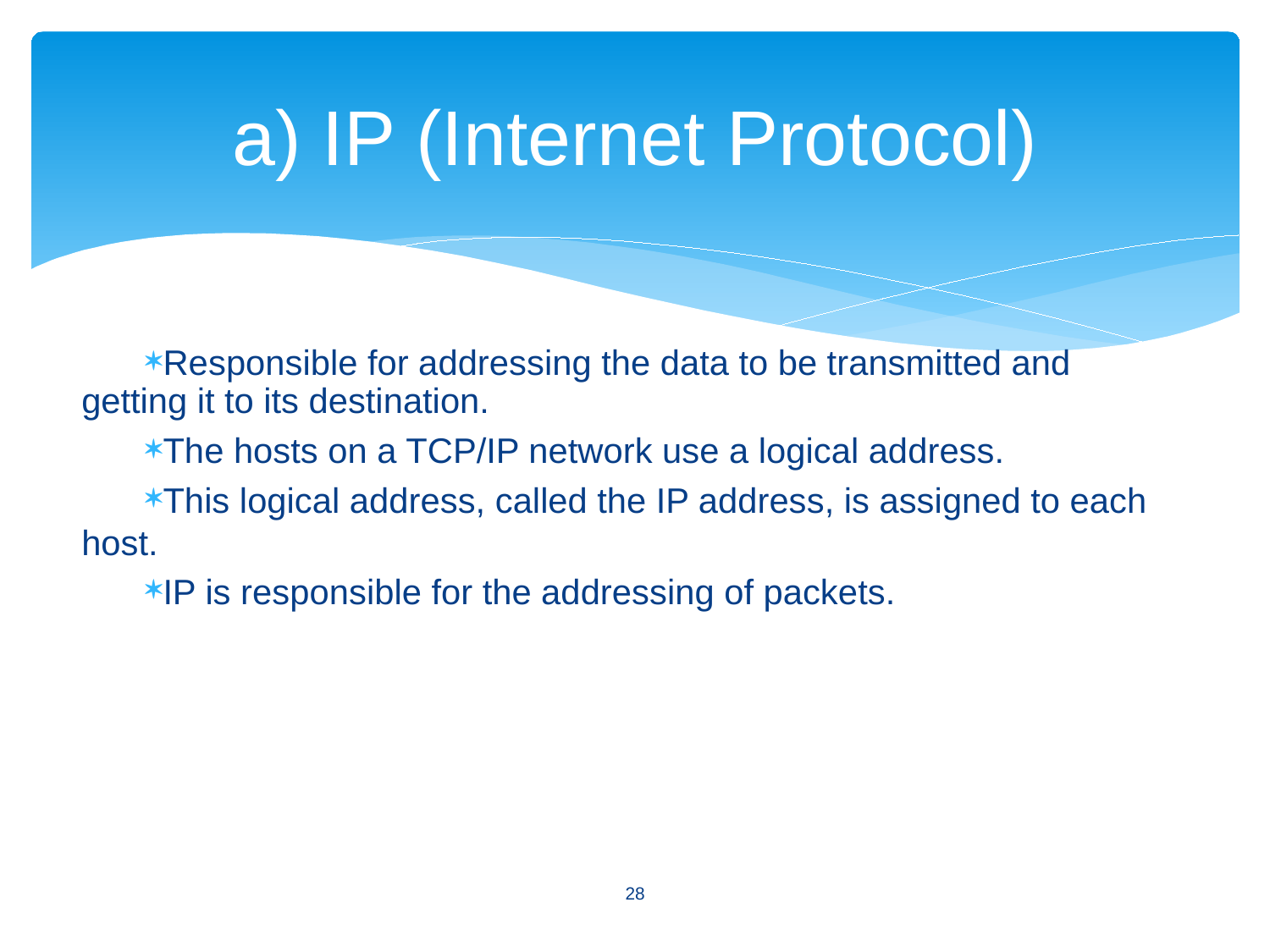

# a) IP (Internet Protocol)
Responsible for addressing the data to be transmitted and getting it to its destination.
The hosts on a TCP/IP network use a logical address.
This logical address, called the IP address, is assigned to each host.
IP is responsible for the addressing of packets.
28